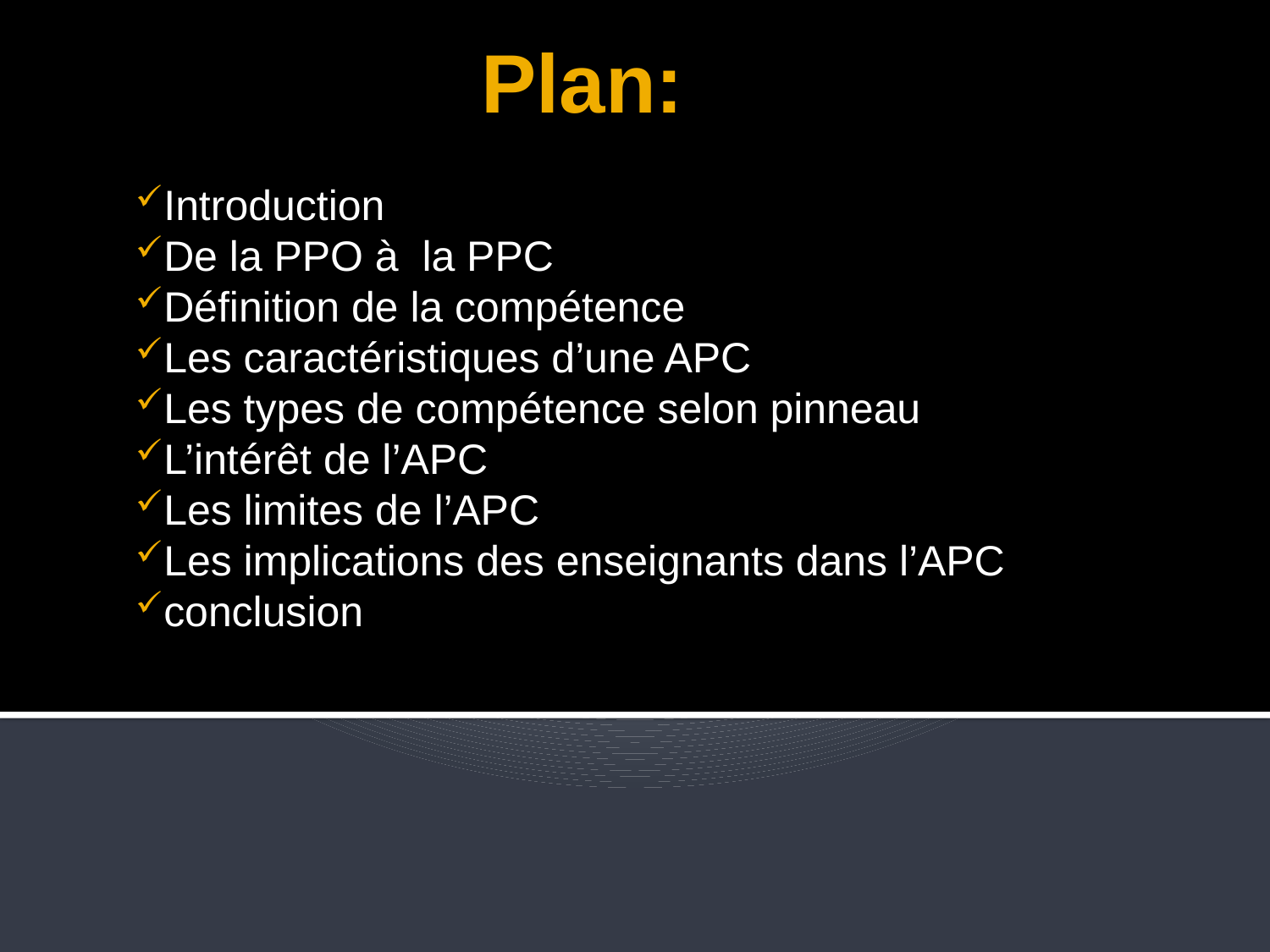

# Plan:
Introduction
De la PPO à  la PPC
Définition de la compétence
Les caractéristiques d’une APC
Les types de compétence selon pinneau
L’intérêt de l’APC
Les limites de l’APC
Les implications des enseignants dans l’APC
conclusion